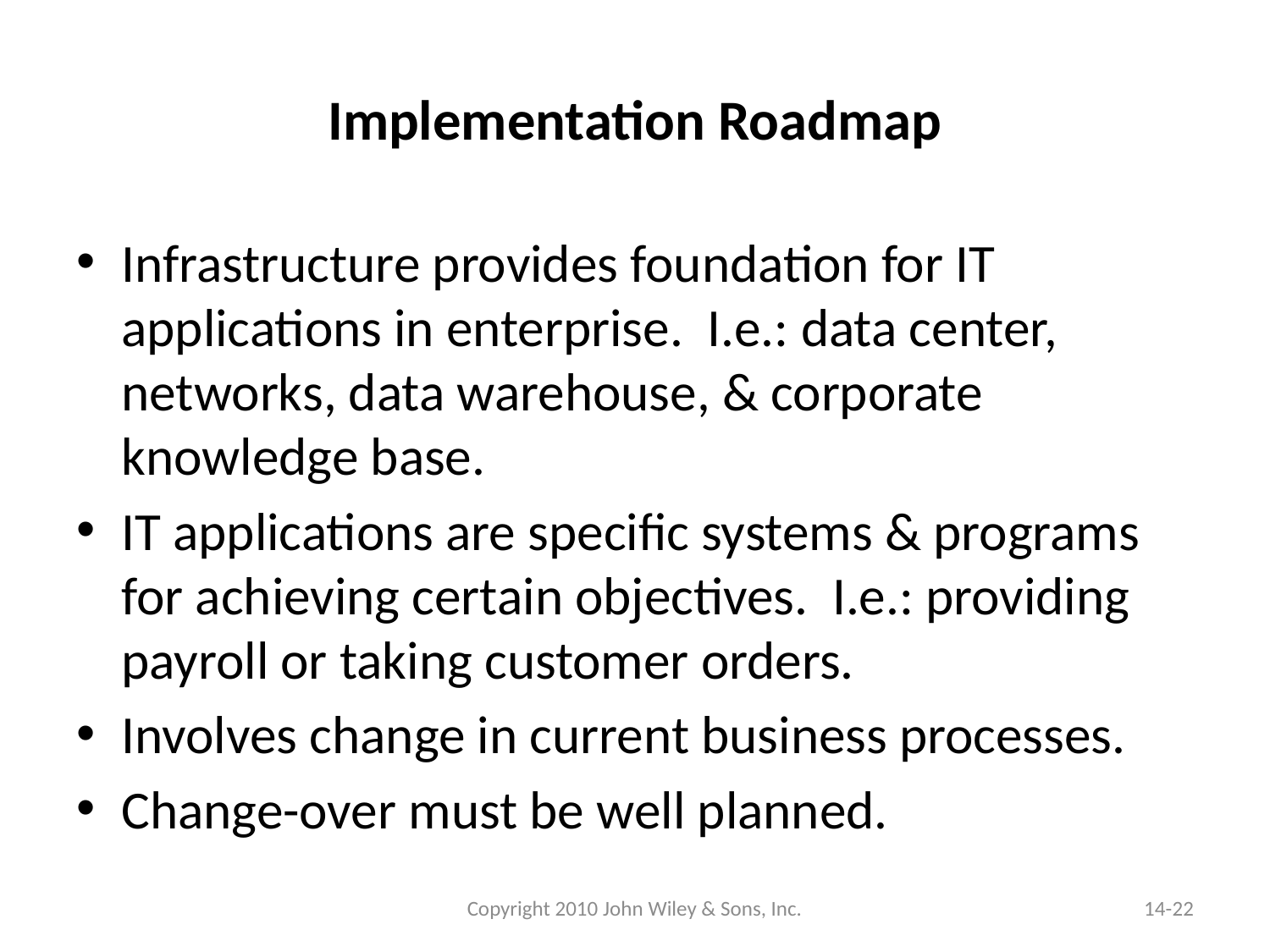

# Implementation Roadmap
Infrastructure provides foundation for IT applications in enterprise.  I.e.: data center, networks, data warehouse, & corporate knowledge base.
IT applications are specific systems & programs for achieving certain objectives.  I.e.: providing payroll or taking customer orders.
Involves change in current business processes.
Change-over must be well planned.
Copyright 2010 John Wiley & Sons, Inc.
14-22